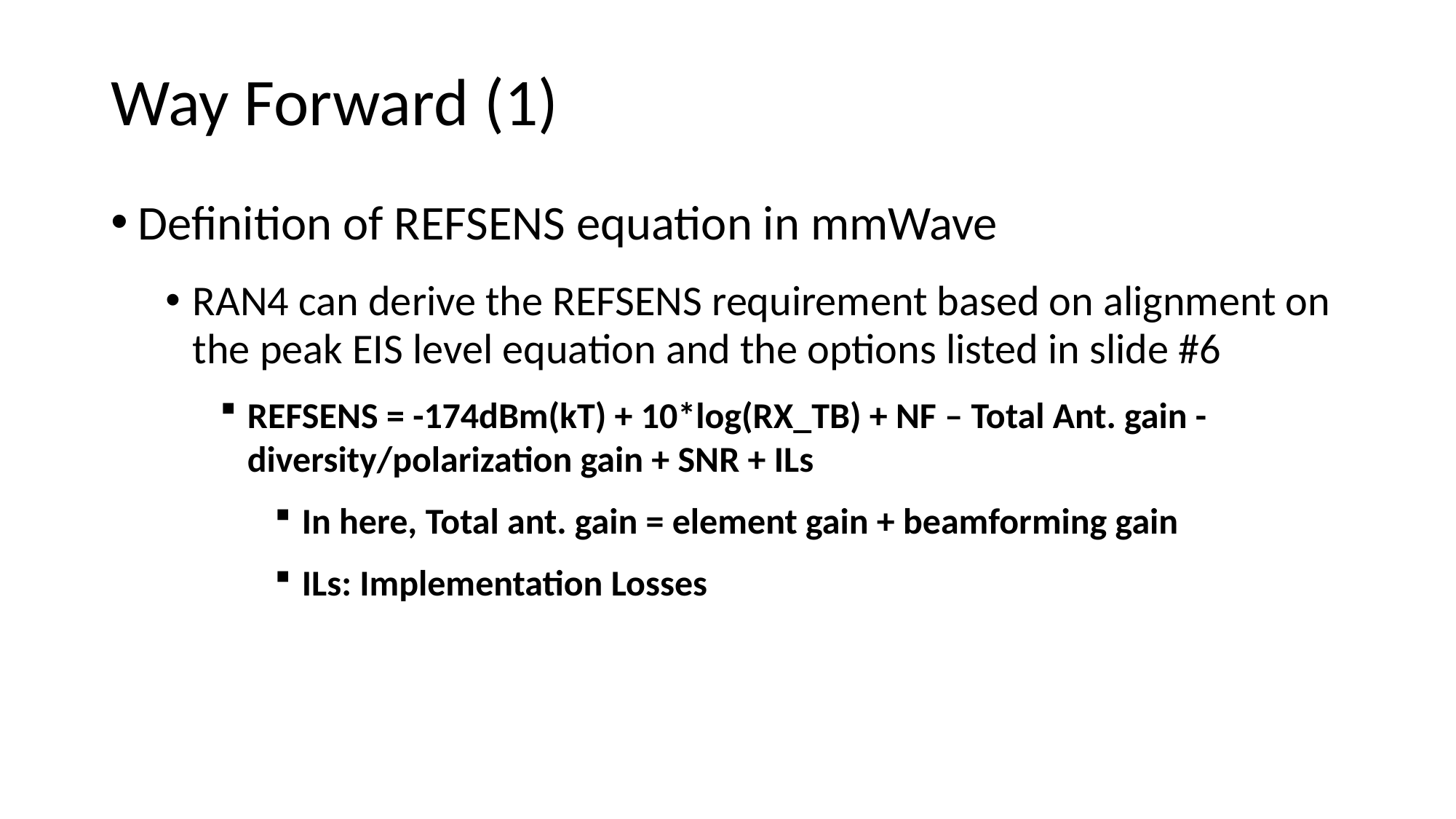

Way Forward (1)
Definition of REFSENS equation in mmWave
RAN4 can derive the REFSENS requirement based on alignment on the peak EIS level equation and the options listed in slide #6
REFSENS = -174dBm(kT) + 10*log(RX_TB) + NF – Total Ant. gain - diversity/polarization gain + SNR + ILs
In here, Total ant. gain = element gain + beamforming gain
ILs: Implementation Losses